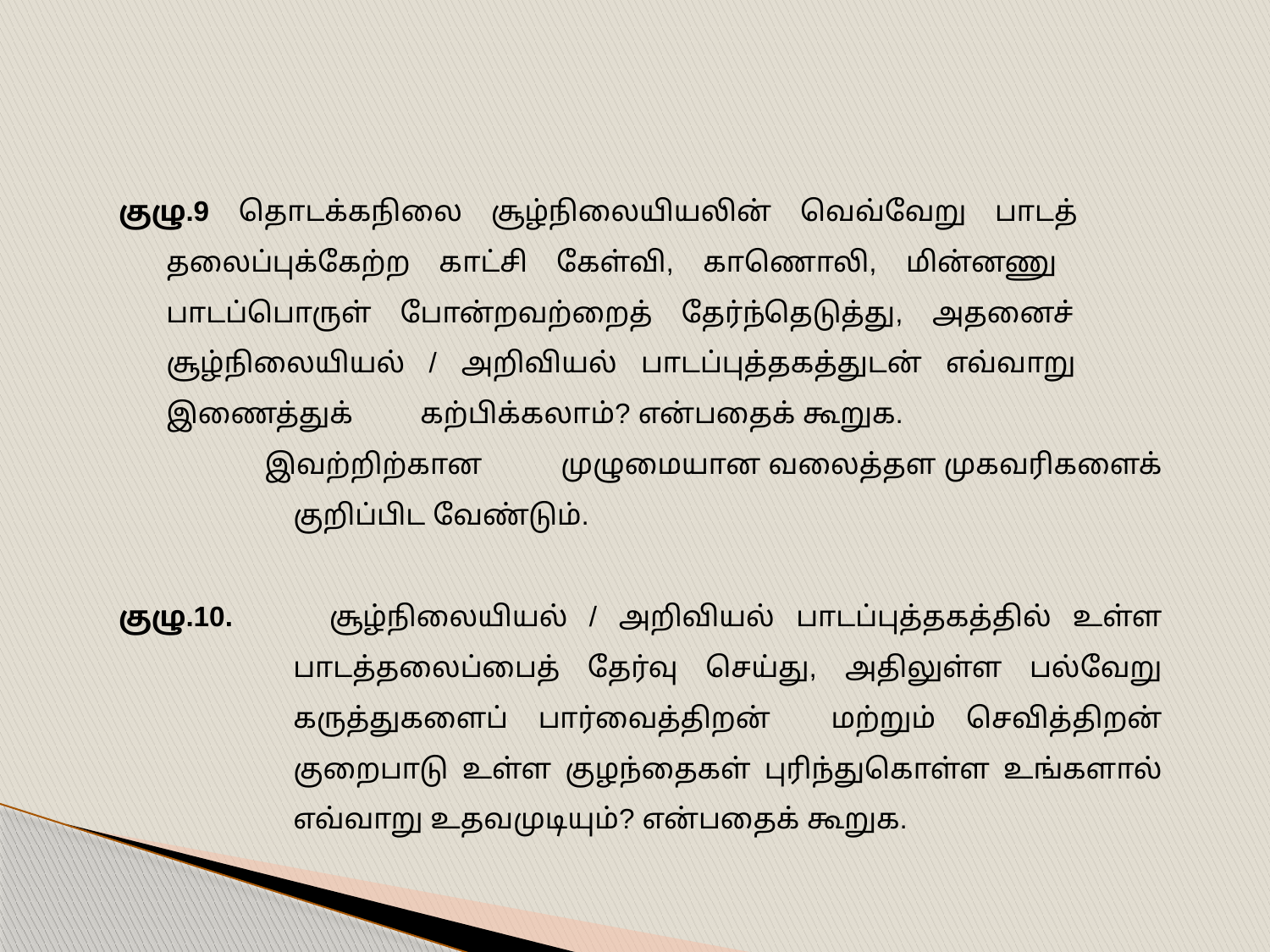

குழு.9 தொடக்கநிலை சூழ்நிலையியலின் வெவ்வேறு பாடத் 	தலைப்புக்கேற்ற காட்சி கேள்வி, காணொலி, மின்னணு 	பாடப்பொருள் போன்றவற்றைத் தேர்ந்தெடுத்து, அதனைச்  	 சூழ்நிலையியல் / அறிவியல் பாடப்புத்தகத்துடன் எவ்வாறு 	  இணைத்துக் 	கற்பிக்கலாம்? என்பதைக் கூறுக.
                  இவற்றிற்கான 	முழுமையான வலைத்தள முகவரிகளைக் 	குறிப்பிட வேண்டும்.

குழு.10. 	 சூழ்நிலையியல் / அறிவியல் பாடப்புத்தகத்தில் உள்ள 	பாடத்தலைப்பைத் தேர்வு செய்து, அதிலுள்ள பல்வேறு 	கருத்துகளைப் பார்வைத்திறன்  மற்றும் செவித்திறன் 	குறைபாடு உள்ள குழந்தைகள் புரிந்துகொள்ள உங்களால் 	எவ்வாறு உதவமுடியும்? என்பதைக் கூறுக.